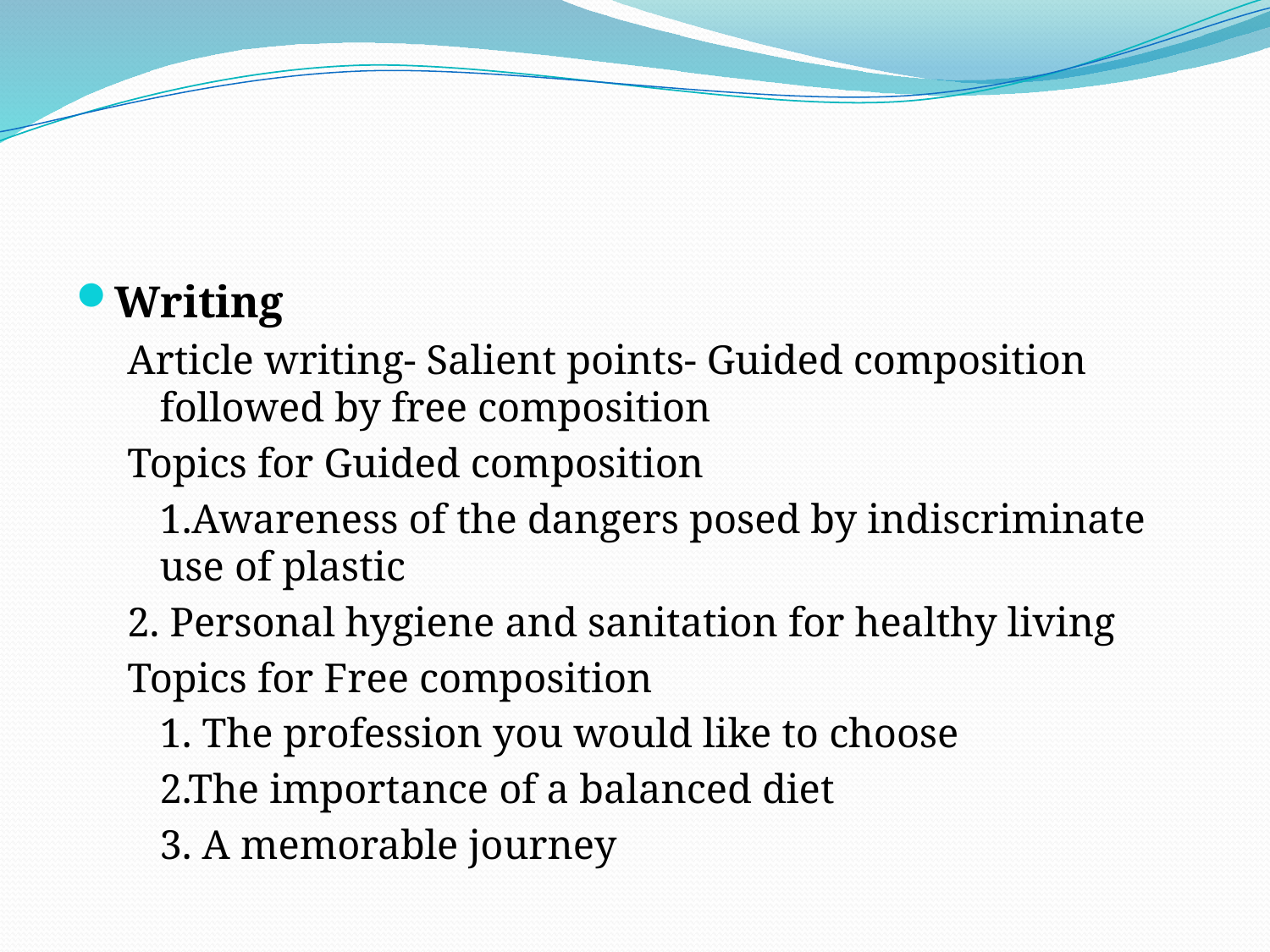

#
Writing
Article writing- Salient points- Guided composition followed by free composition
Topics for Guided composition
	1.Awareness of the dangers posed by indiscriminate use of plastic
2. Personal hygiene and sanitation for healthy living
Topics for Free composition
	1. The profession you would like to choose
	2.The importance of a balanced diet
	3. A memorable journey